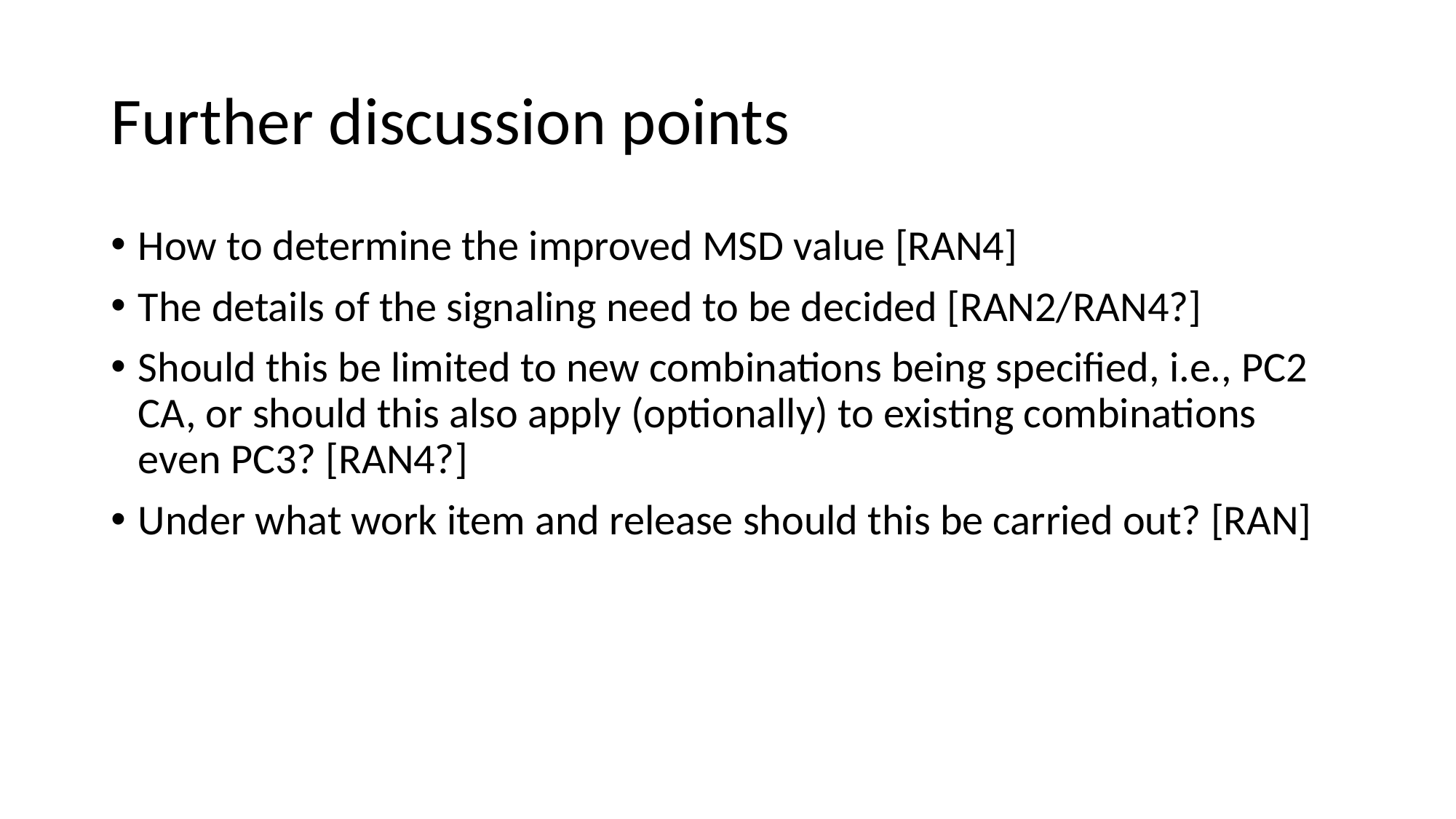

# Further discussion points
How to determine the improved MSD value [RAN4]
The details of the signaling need to be decided [RAN2/RAN4?]
Should this be limited to new combinations being specified, i.e., PC2 CA, or should this also apply (optionally) to existing combinations even PC3? [RAN4?]
Under what work item and release should this be carried out? [RAN]